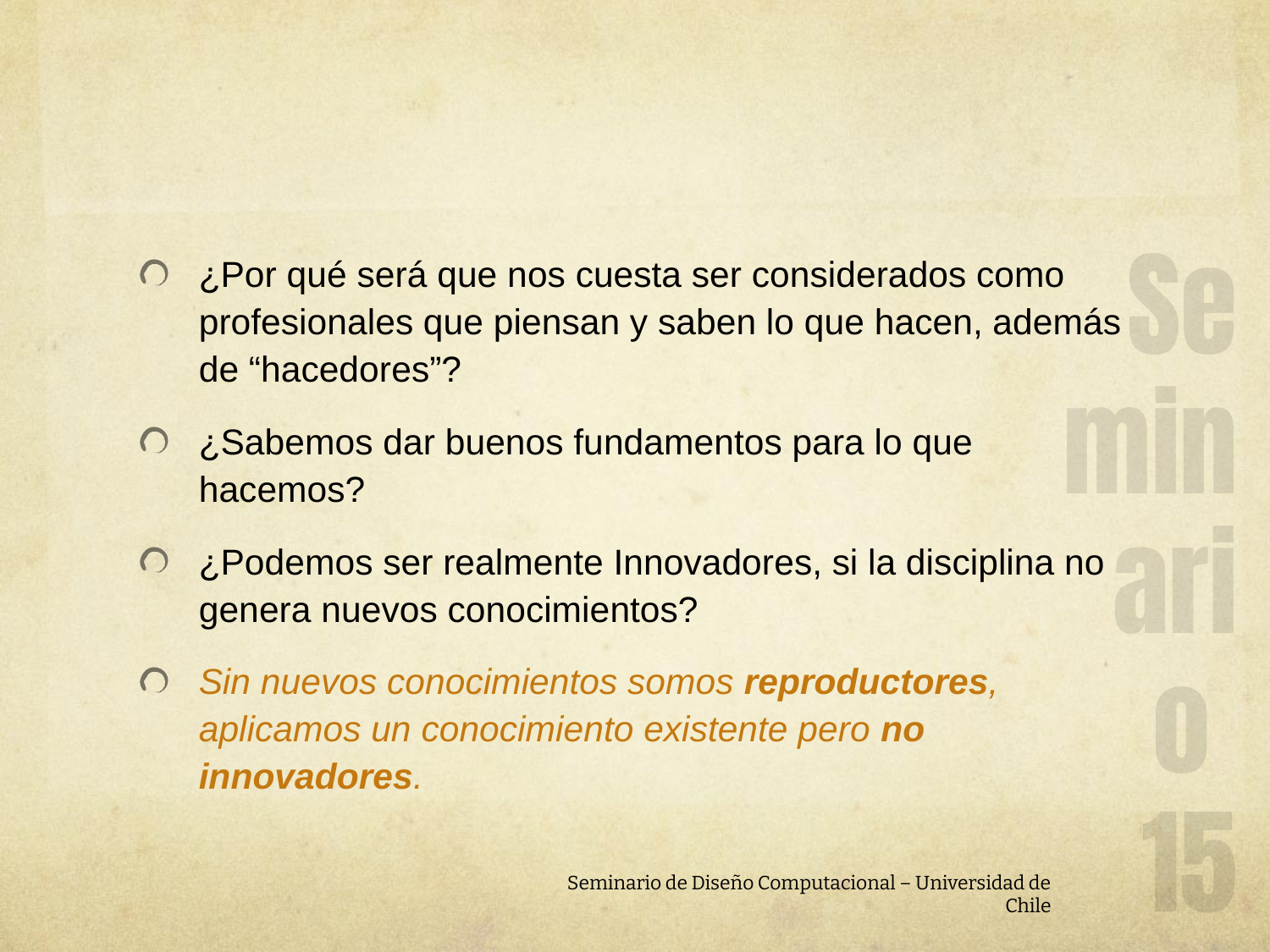

#
 Seminario 15
¿Por qué será que nos cuesta ser considerados como profesionales que piensan y saben lo que hacen, además de “hacedores”?
¿Sabemos dar buenos fundamentos para lo que hacemos?
¿Podemos ser realmente Innovadores, si la disciplina no genera nuevos conocimientos?
Sin nuevos conocimientos somos reproductores, aplicamos un conocimiento existente pero no innovadores.
Seminario de Diseño Computacional – Universidad de Chile